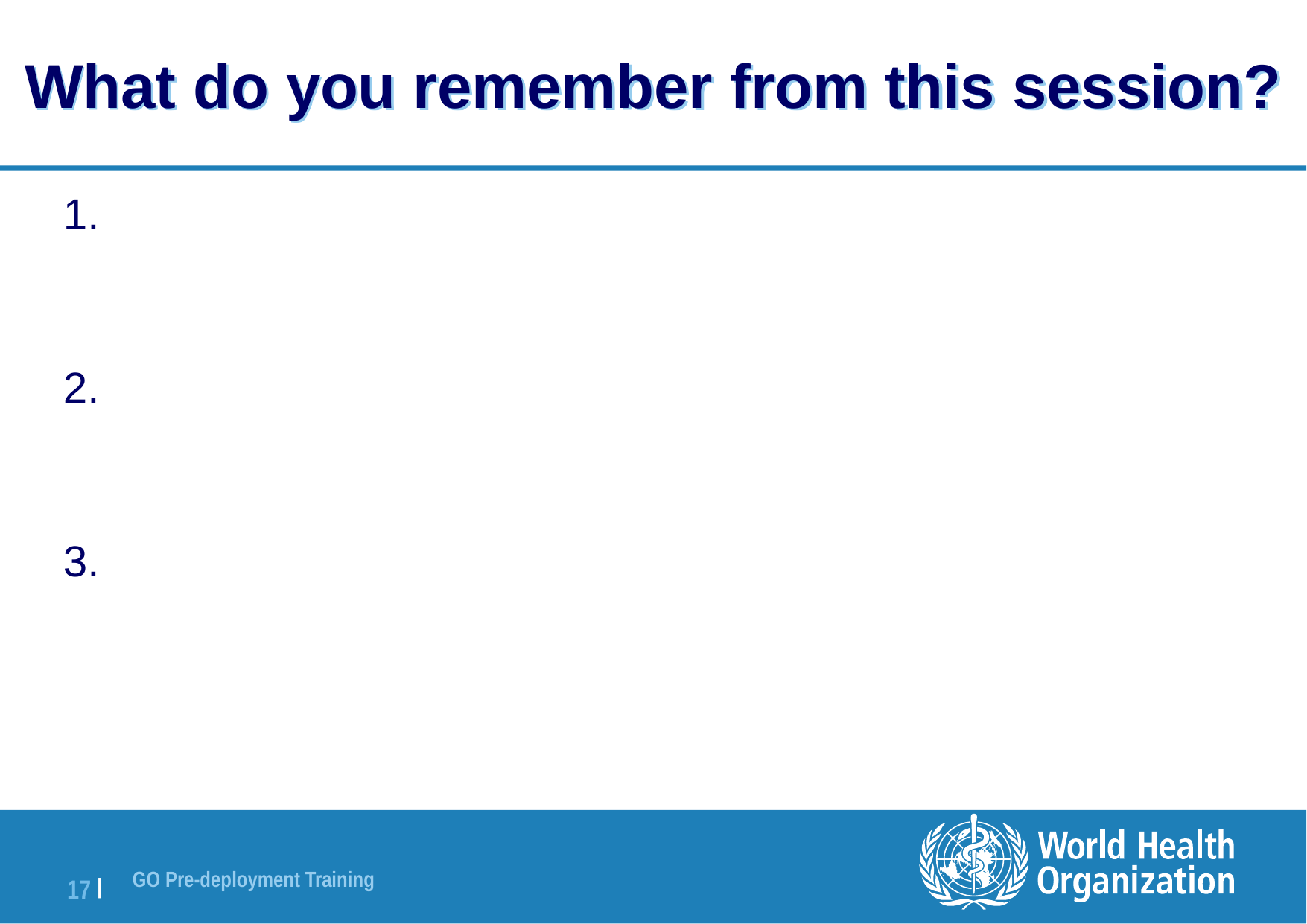

# What do you remember from this session?
1.

2.

3.